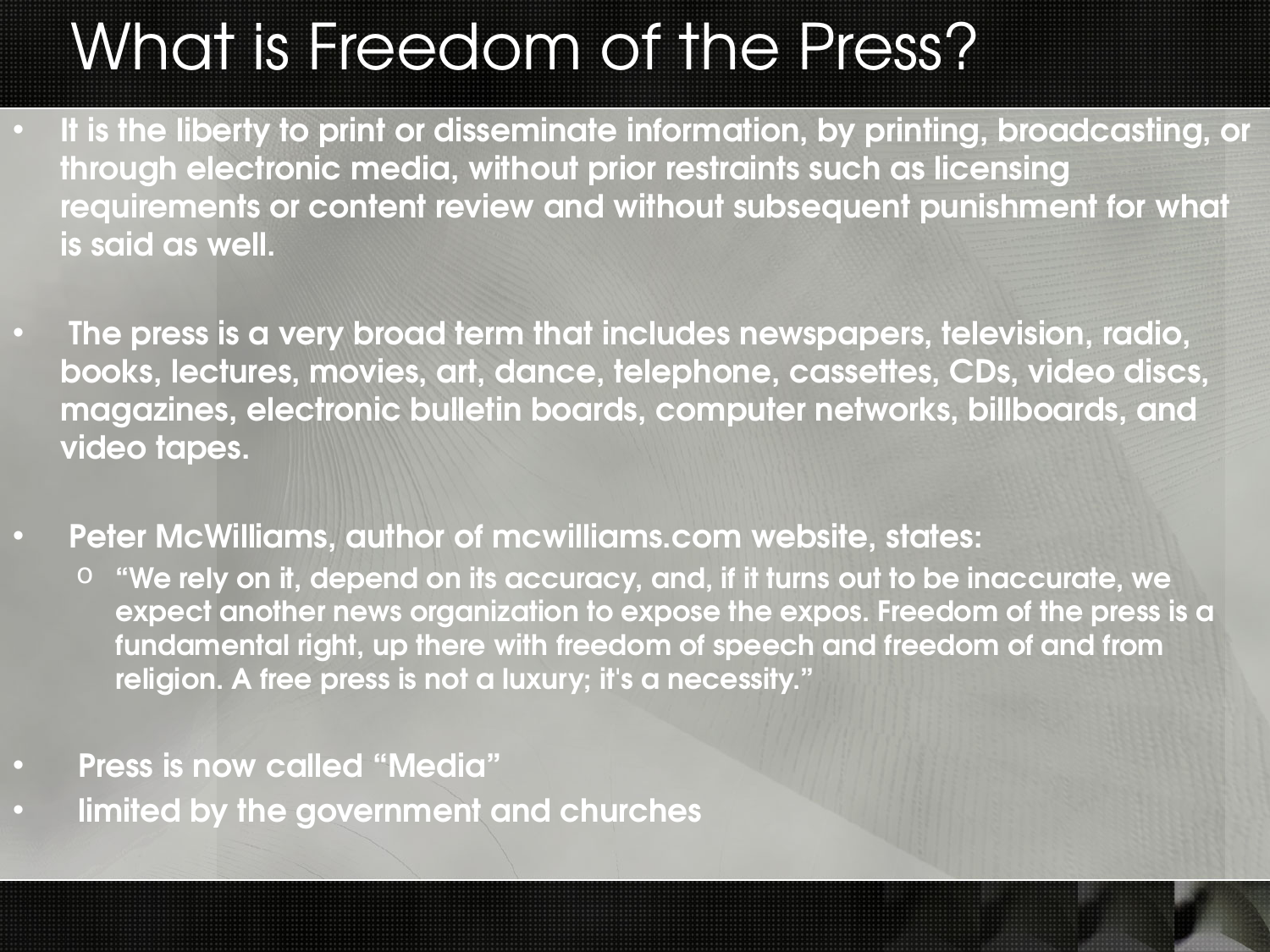

What is Freedom of the Press?

It is the liberty to print or disseminate information, by printing, broadcasting, or through electronic media, without prior restraints such as licensing requirements or content review and without subsequent punishment for what is said as well.

 The press is a very broad term that includes newspapers, television, radio, books, lectures, movies, art, dance, telephone, cassettes, CDs, video discs, magazines, electronic bulletin boards, computer networks, billboards, and video tapes.

 Peter McWilliams, author of mcwilliams.com website, states:
“We rely on it, depend on its accuracy, and, if it turns out to be inaccurate, we expect another news organization to expose the expos. Freedom of the press is a fundamental right, up there with freedom of speech and freedom of and from religion. A free press is not a luxury; it's a necessity.”

  Press is now called “Media”
  limited by the government and churches